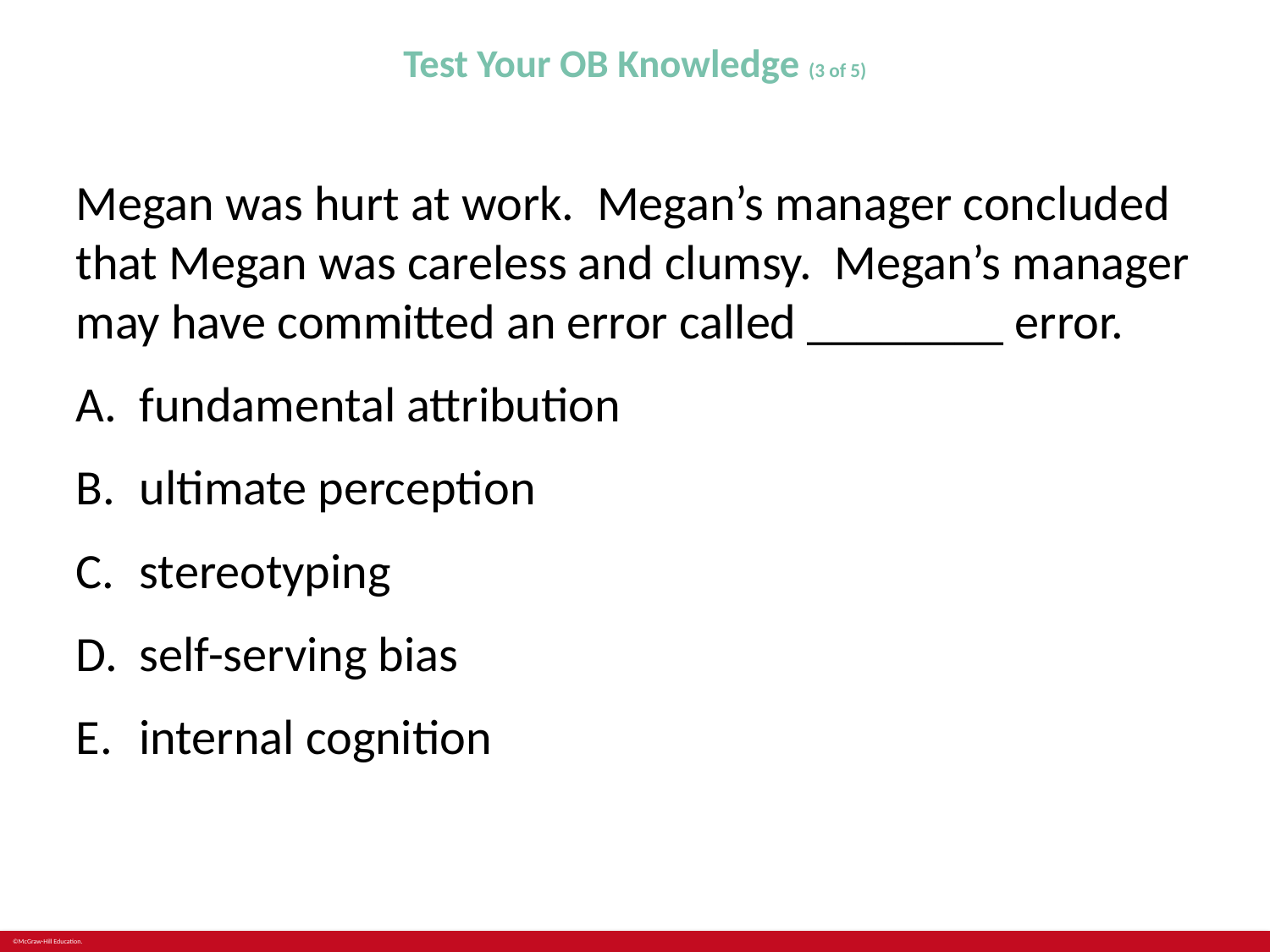

# Test Your OB Knowledge (3 of 5)
Megan was hurt at work.  Megan’s manager concluded that Megan was careless and clumsy.  Megan’s manager may have committed an error called ________ error.
fundamental attribution
ultimate perception
stereotyping
self-serving bias
internal cognition